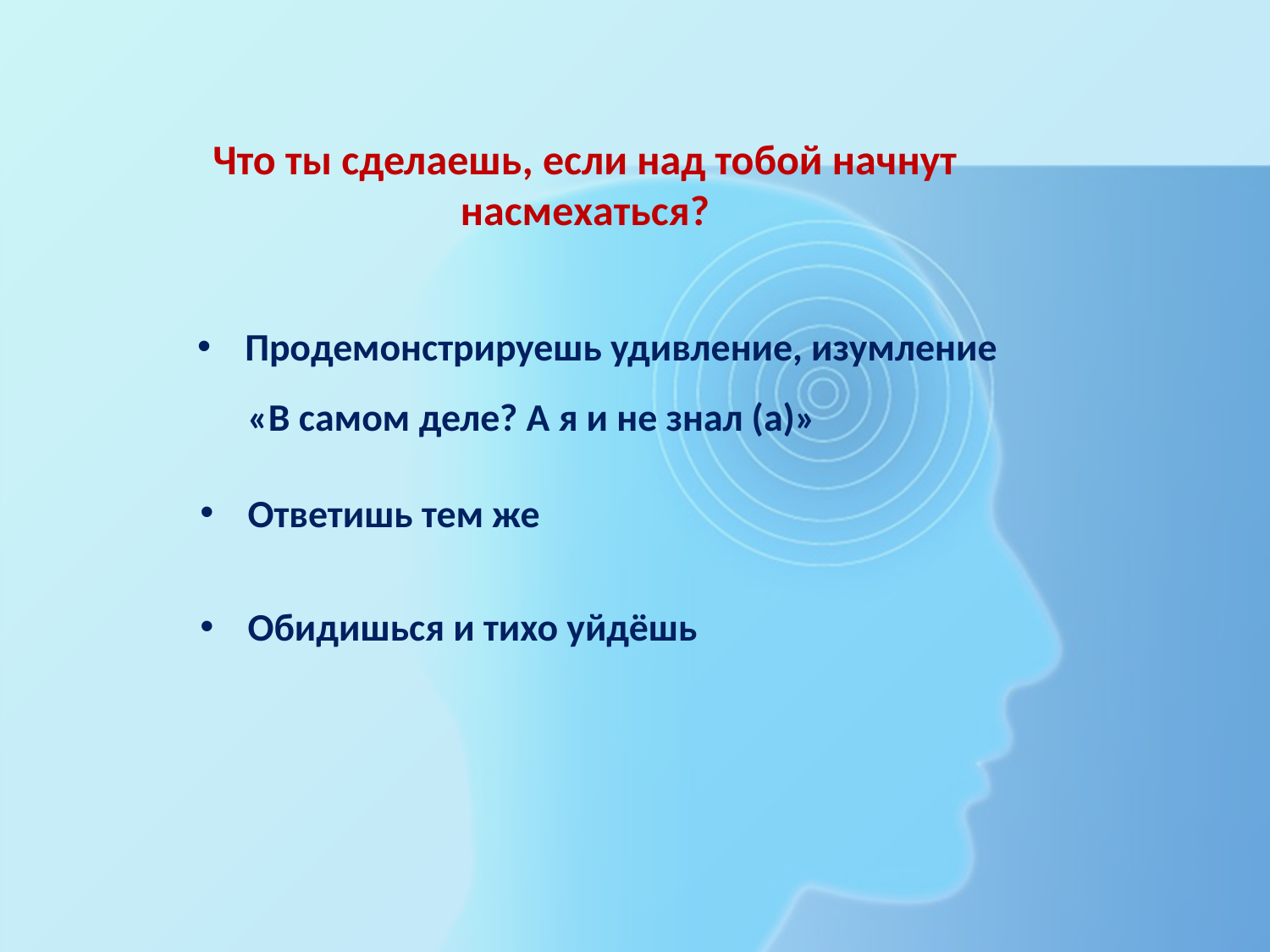

Что ты сделаешь, если над тобой начнут насмехаться?
Продемонстрируешь удивление, изумление
«В самом деле? А я и не знал (а)»

Ответишь тем же
Обидишься и тихо уйдёшь